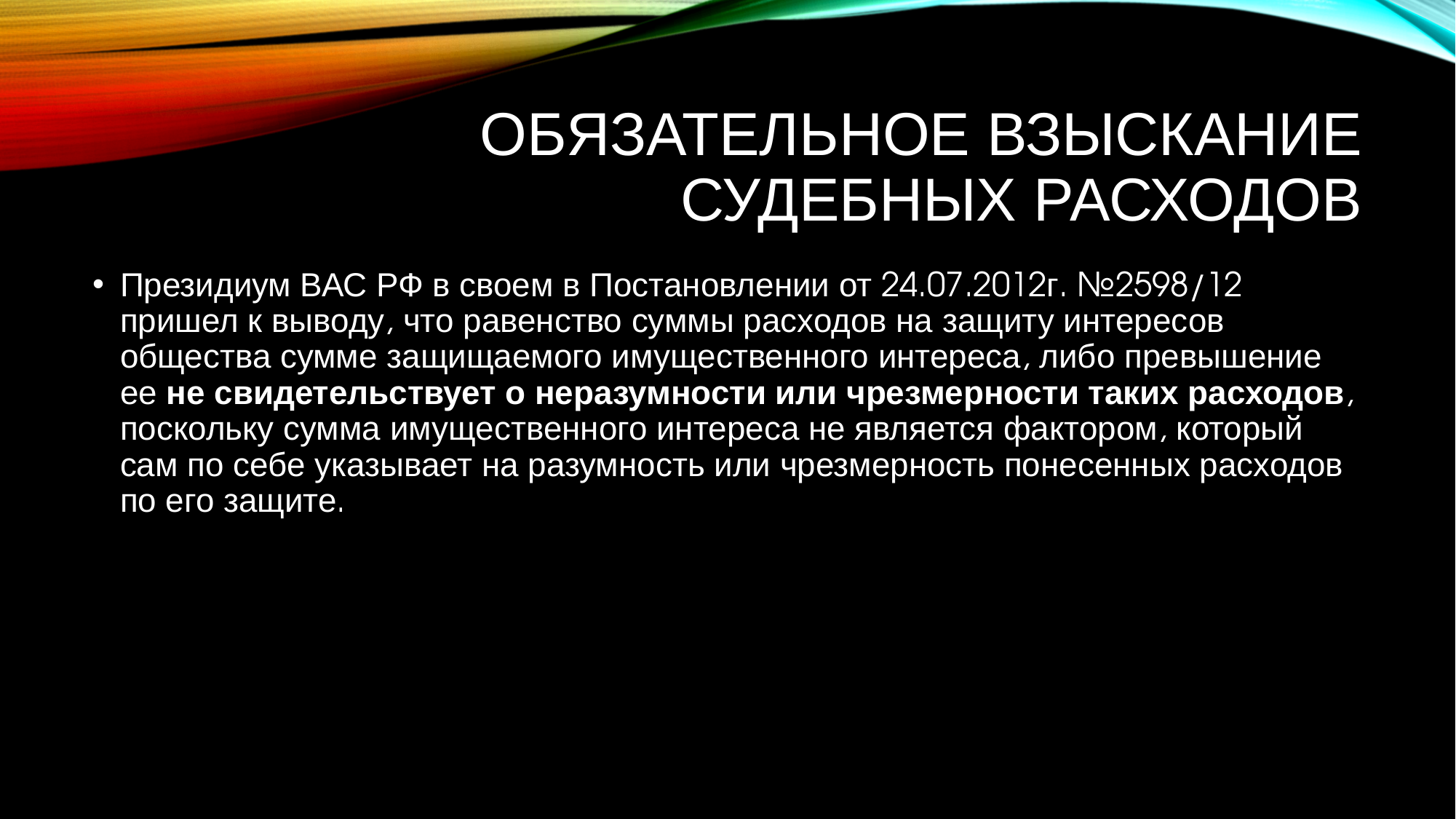

# Обязательное взыскание судебных расходов
Президиум ВАС РФ в своем в Постановлении от 24.07.2012г. №2598/12 пришел к выводу, что равенство суммы расходов на защиту интересов общества сумме защищаемого имущественного интереса, либо превышение ее не свидетельствует о неразумности или чрезмерности таких расходов, поскольку сумма имущественного интереса не является фактором, который сам по себе указывает на разумность или чрезмерность понесенных расходов по его защите.